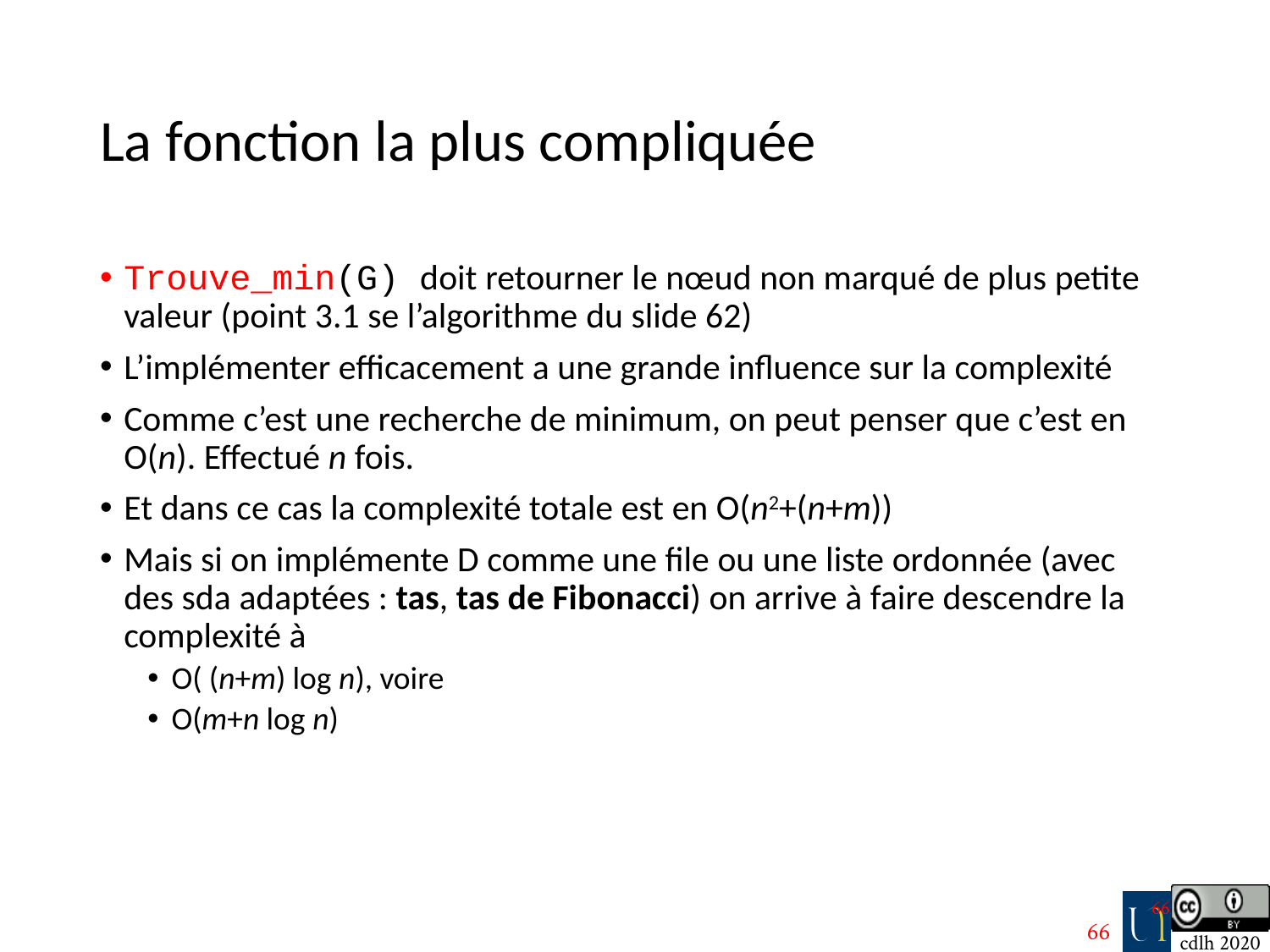

# La fonction la plus compliquée
Trouve_min(G) doit retourner le nœud non marqué de plus petite valeur (point 3.1 se l’algorithme du slide 62)
L’implémenter efficacement a une grande influence sur la complexité
Comme c’est une recherche de minimum, on peut penser que c’est en O(n). Effectué n fois.
Et dans ce cas la complexité totale est en O(n2+(n+m))
Mais si on implémente D comme une file ou une liste ordonnée (avec des sda adaptées : tas, tas de Fibonacci) on arrive à faire descendre la complexité à
O( (n+m) log n), voire
O(m+n log n)

66